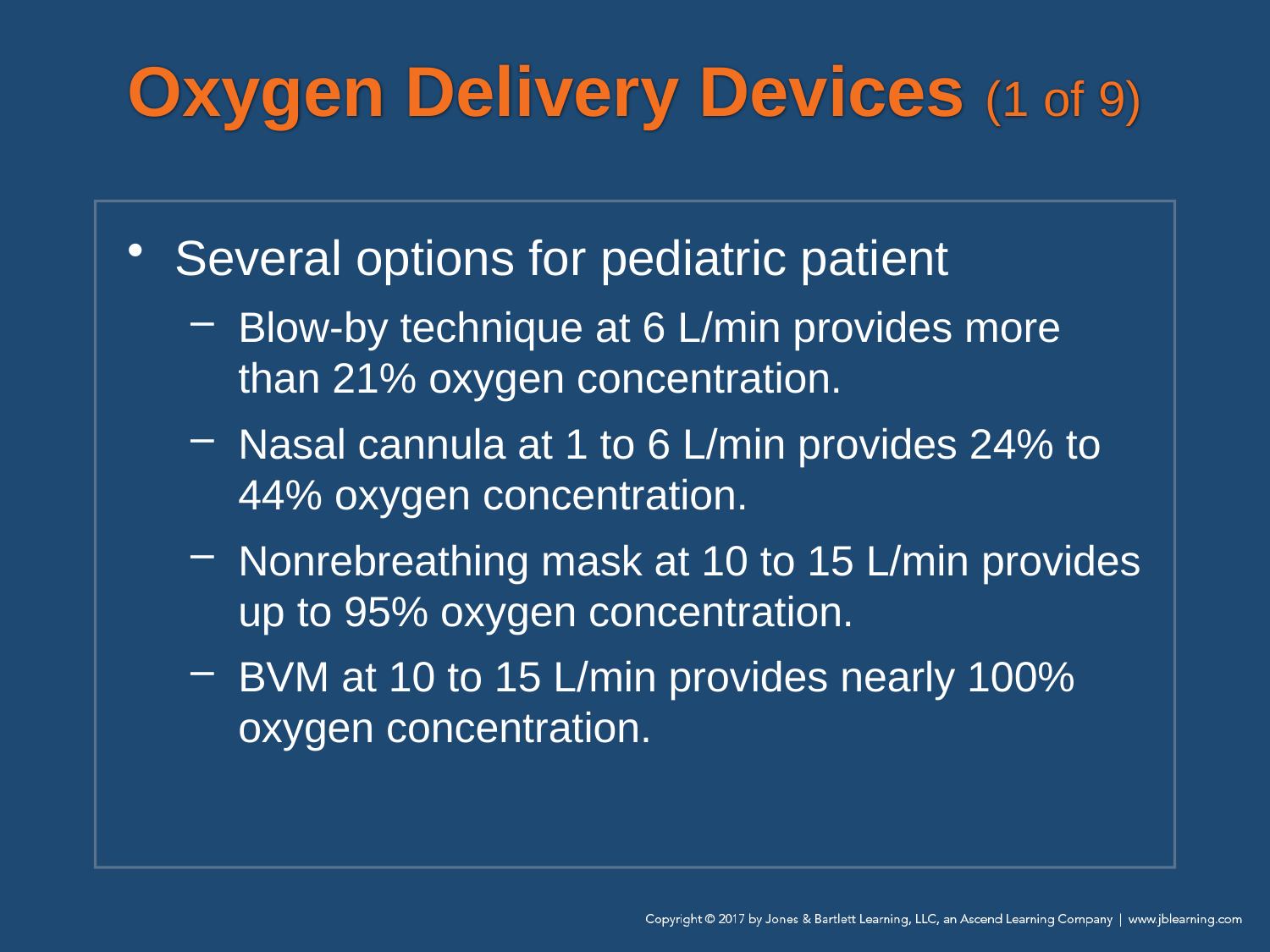

# Oxygen Delivery Devices (1 of 9)
Several options for pediatric patient
Blow-by technique at 6 L/min provides more than 21% oxygen concentration.
Nasal cannula at 1 to 6 L/min provides 24% to 44% oxygen concentration.
Nonrebreathing mask at 10 to 15 L/min provides up to 95% oxygen concentration.
BVM at 10 to 15 L/min provides nearly 100% oxygen concentration.